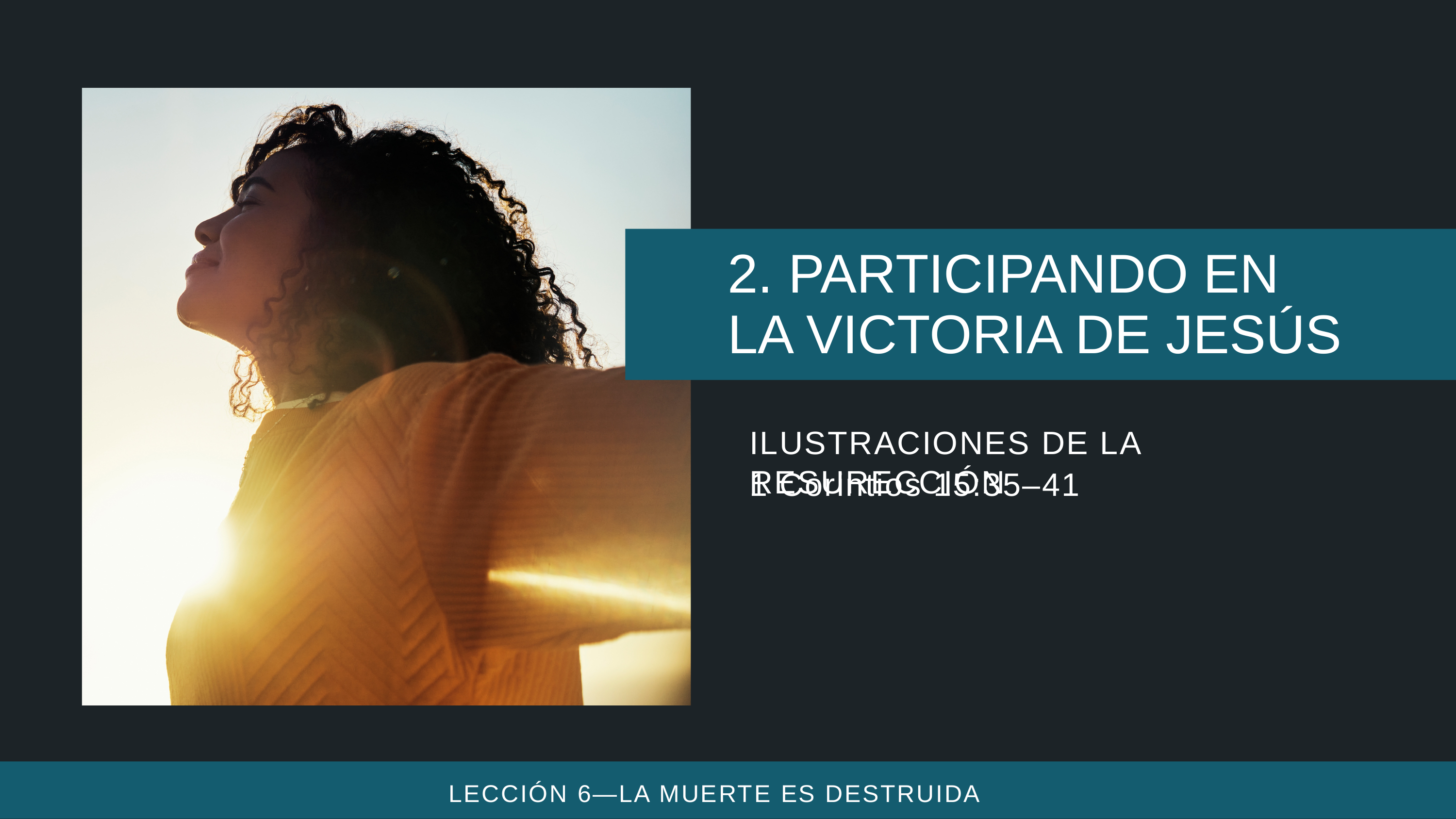

ILUSTRACIONES DE LA RESURECCIÓN
1 Corintios 15:35–41